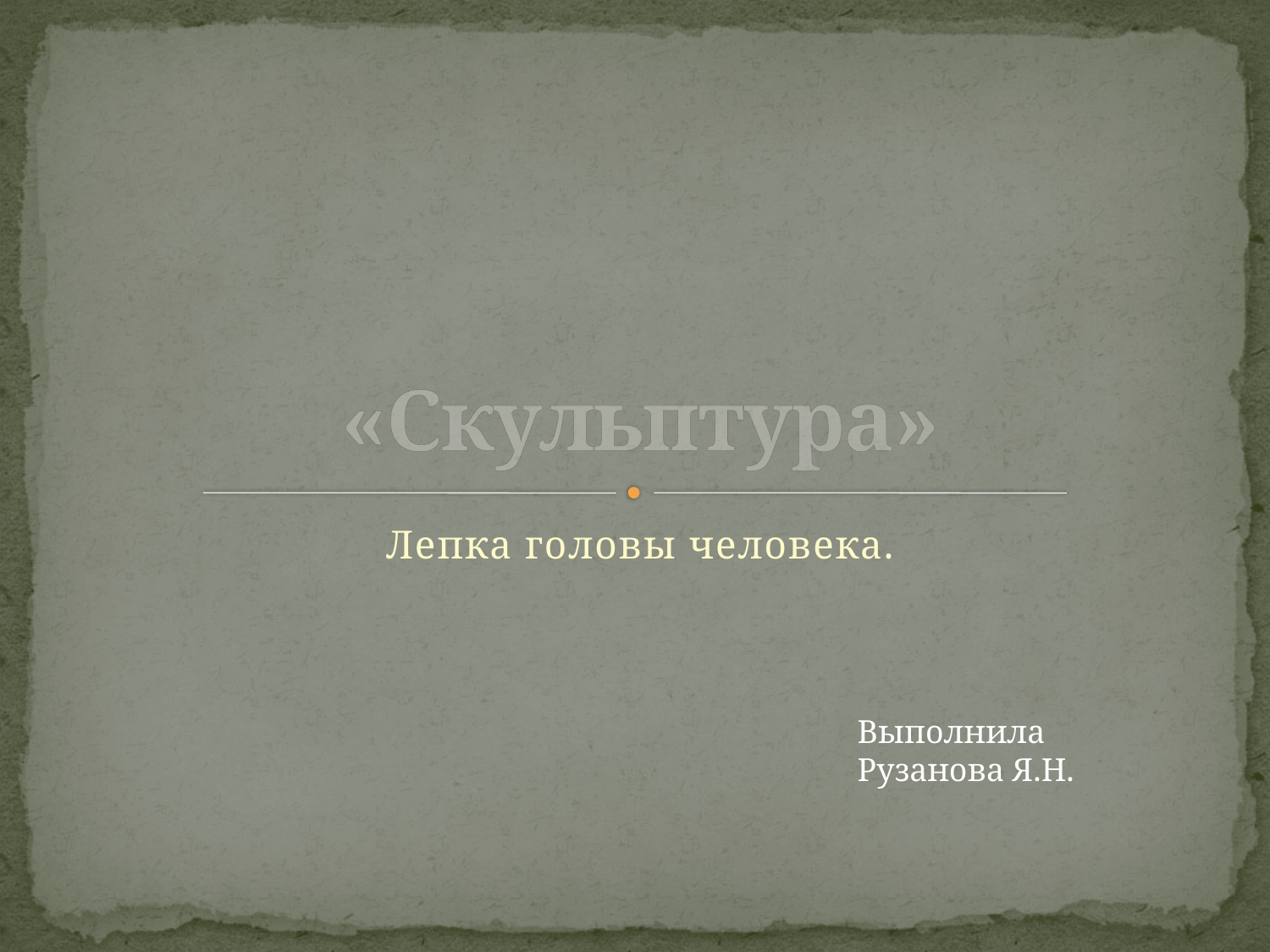

# «Скульптура»
Лепка головы человека.

Выполнила
Рузанова Я.Н.